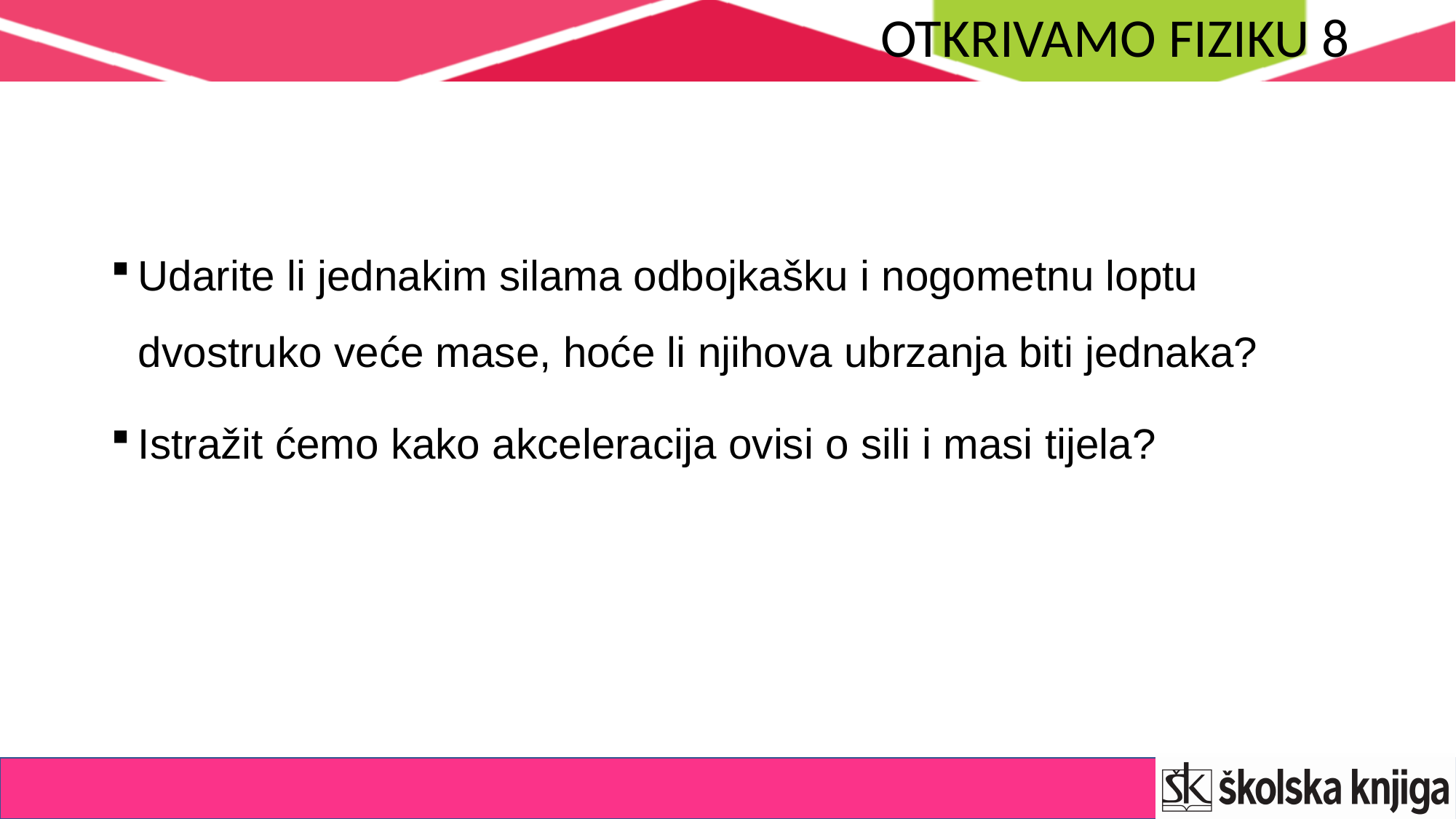

Udarite li jednakim silama odbojkašku i nogometnu loptu dvostruko veće mase, hoće li njihova ubrzanja biti jednaka?
Istražit ćemo kako akceleracija ovisi o sili i masi tijela?